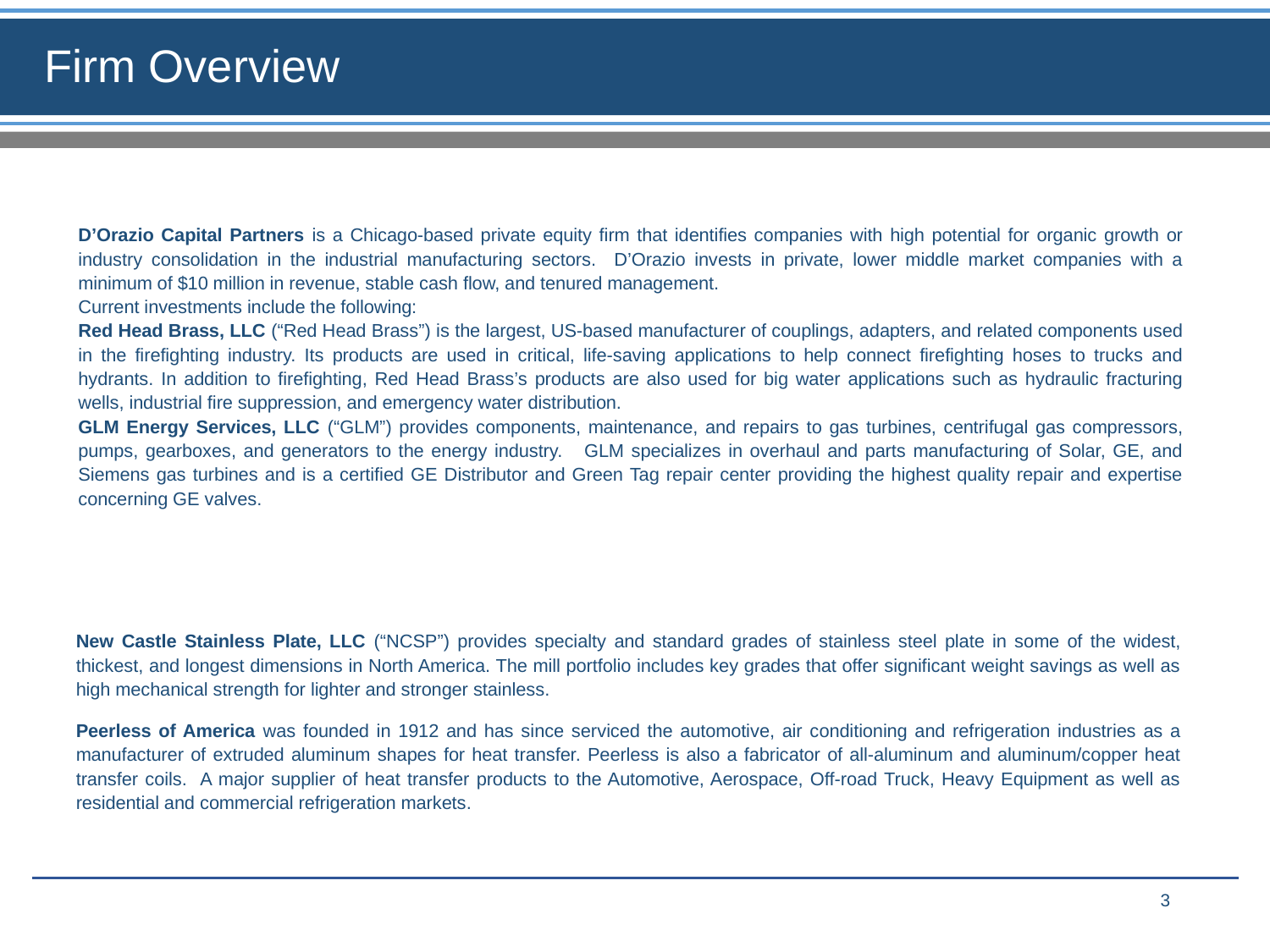

# Firm Overview

D’Orazio Capital Partners is a Chicago-based private equity firm that identifies companies with high potential for organic growth or industry consolidation in the industrial manufacturing sectors.  D’Orazio invests in private, lower middle market companies with a minimum of $10 million in revenue, stable cash flow, and tenured management.
Current investments include the following:
Red Head Brass, LLC (“Red Head Brass”) is the largest, US-based manufacturer of couplings, adapters, and related components used in the firefighting industry. Its products are used in critical, life-saving applications to help connect firefighting hoses to trucks and hydrants. In addition to firefighting, Red Head Brass’s products are also used for big water applications such as hydraulic fracturing wells, industrial fire suppression, and emergency water distribution.
GLM Energy Services, LLC (“GLM”) provides components, maintenance, and repairs to gas turbines, centrifugal gas compressors, pumps, gearboxes, and generators to the energy industry.   GLM specializes in overhaul and parts manufacturing of Solar, GE, and Siemens gas turbines and is a certified GE Distributor and Green Tag repair center providing the highest quality repair and expertise concerning GE valves.

New Castle Stainless Plate, LLC (“NCSP”) provides specialty and standard grades of stainless steel plate in some of the widest, thickest, and longest dimensions in North America. The mill portfolio includes key grades that offer significant weight savings as well as high mechanical strength for lighter and stronger stainless.
Peerless of America was founded in 1912 and has since serviced the automotive, air conditioning and refrigeration industries as a manufacturer of extruded aluminum shapes for heat transfer. Peerless is also a fabricator of all-aluminum and aluminum/copper heat transfer coils.  A major supplier of heat transfer products to the Automotive, Aerospace, Off-road Truck, Heavy Equipment as well as residential and commercial refrigeration markets.

3